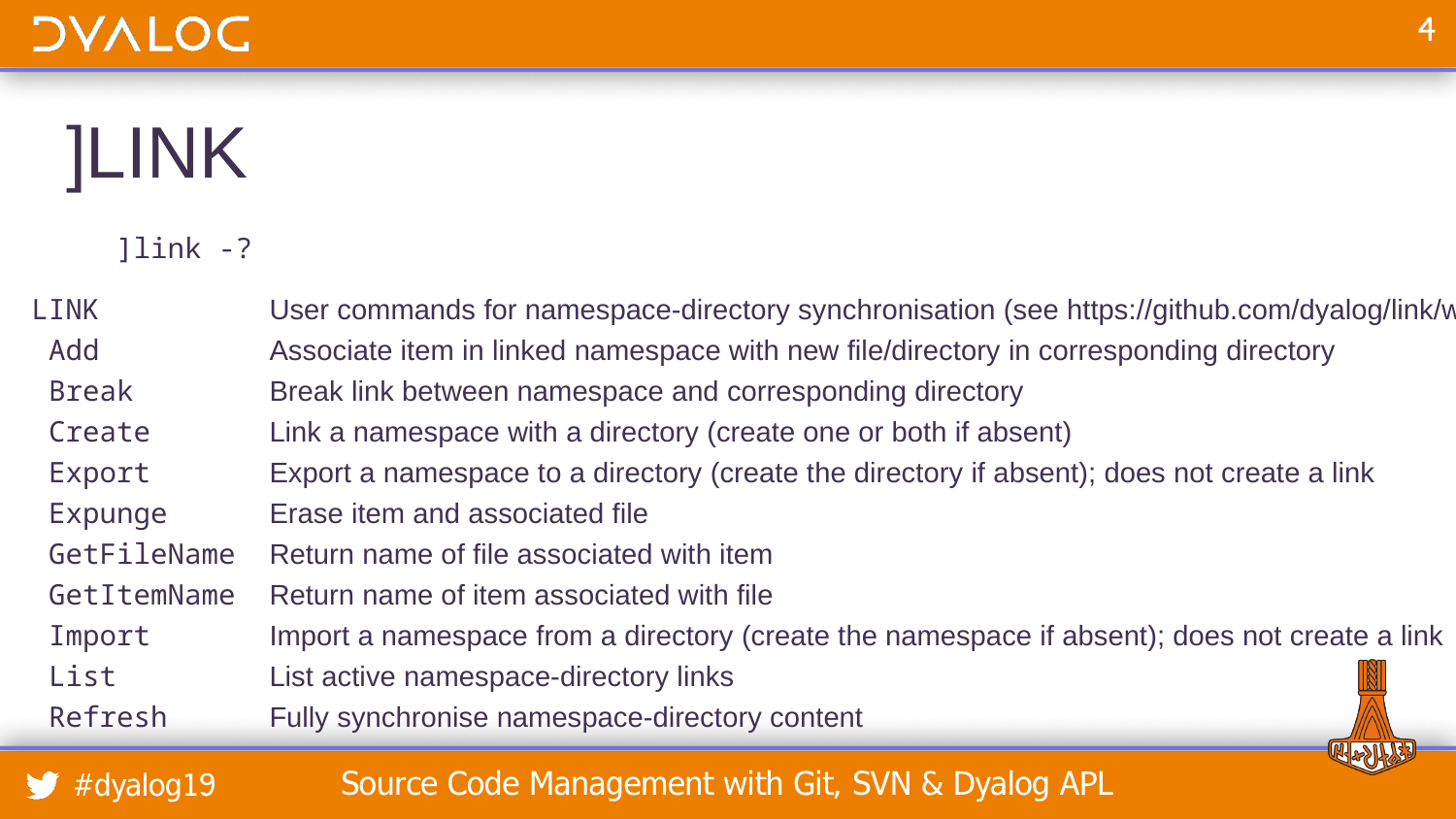

# ]LINK
      ]link -?

 LINK          User commands for namespace-directory synchronisation (see https://github.com/dyalog/link/wiki):
  Add          Associate item in linked namespace with new file/directory in corresponding directory
  Break        Break link between namespace and corresponding directory
  Create       Link a namespace with a directory (create one or both if absent)
  Export       Export a namespace to a directory (create the directory if absent); does not create a link
  Expunge      Erase item and associated file
  GetFileName  Return name of file associated with item
  GetItemName  Return name of item associated with file
  Import       Import a namespace from a directory (create the namespace if absent); does not create a link
  List         List active namespace-directory links
  Refresh      Fully synchronise namespace-directory content